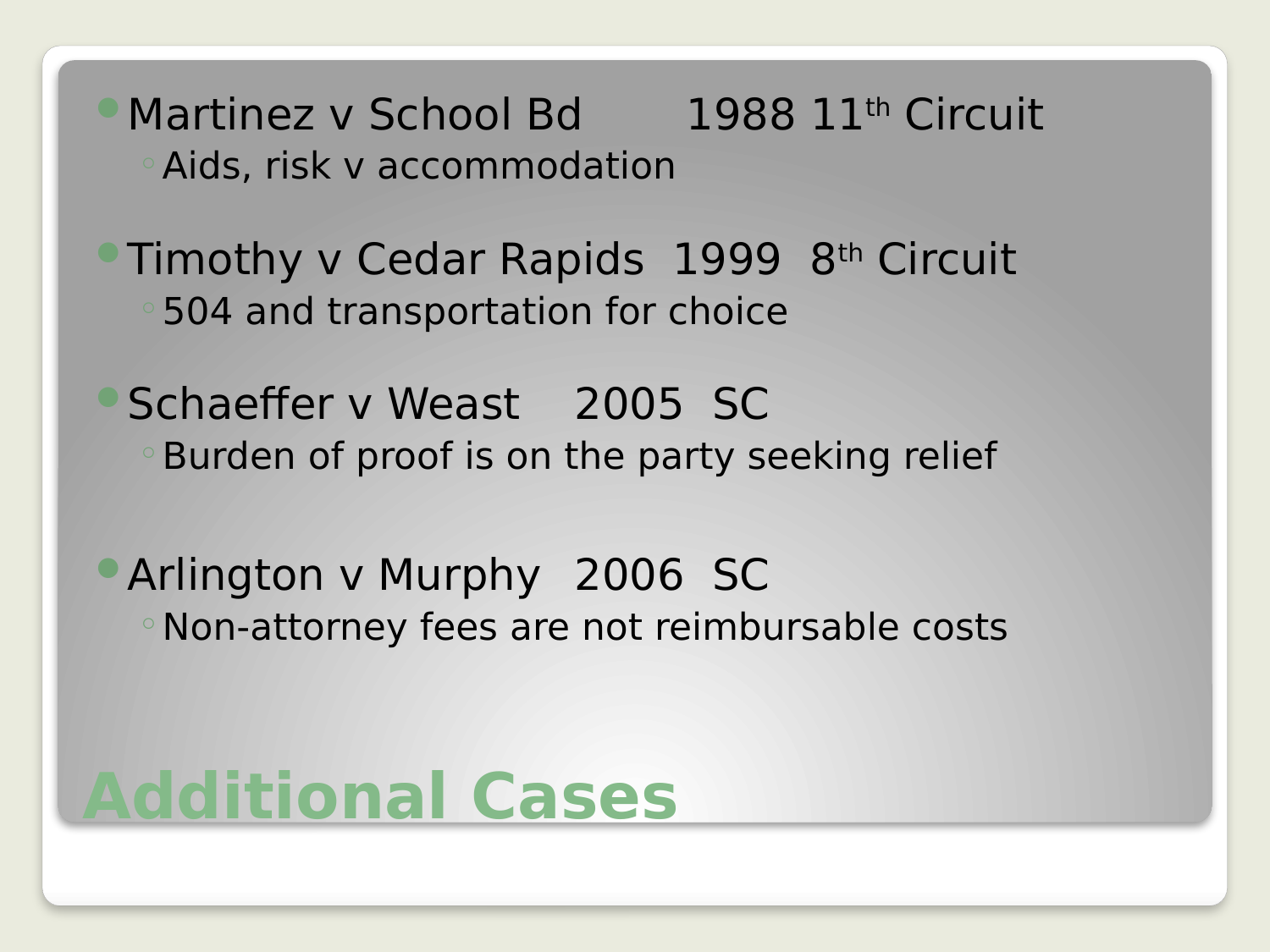

Martinez v School Bd 	1988 11th Circuit
Aids, risk v accommodation

Timothy v Cedar Rapids  1999  8th Circuit
504 and transportation for choice

Schaeffer v Weast 		2005  SC
Burden of proof is on the party seeking relief

Arlington v Murphy  	2006  SC
Non-attorney fees are not reimbursable costs
# Additional Cases